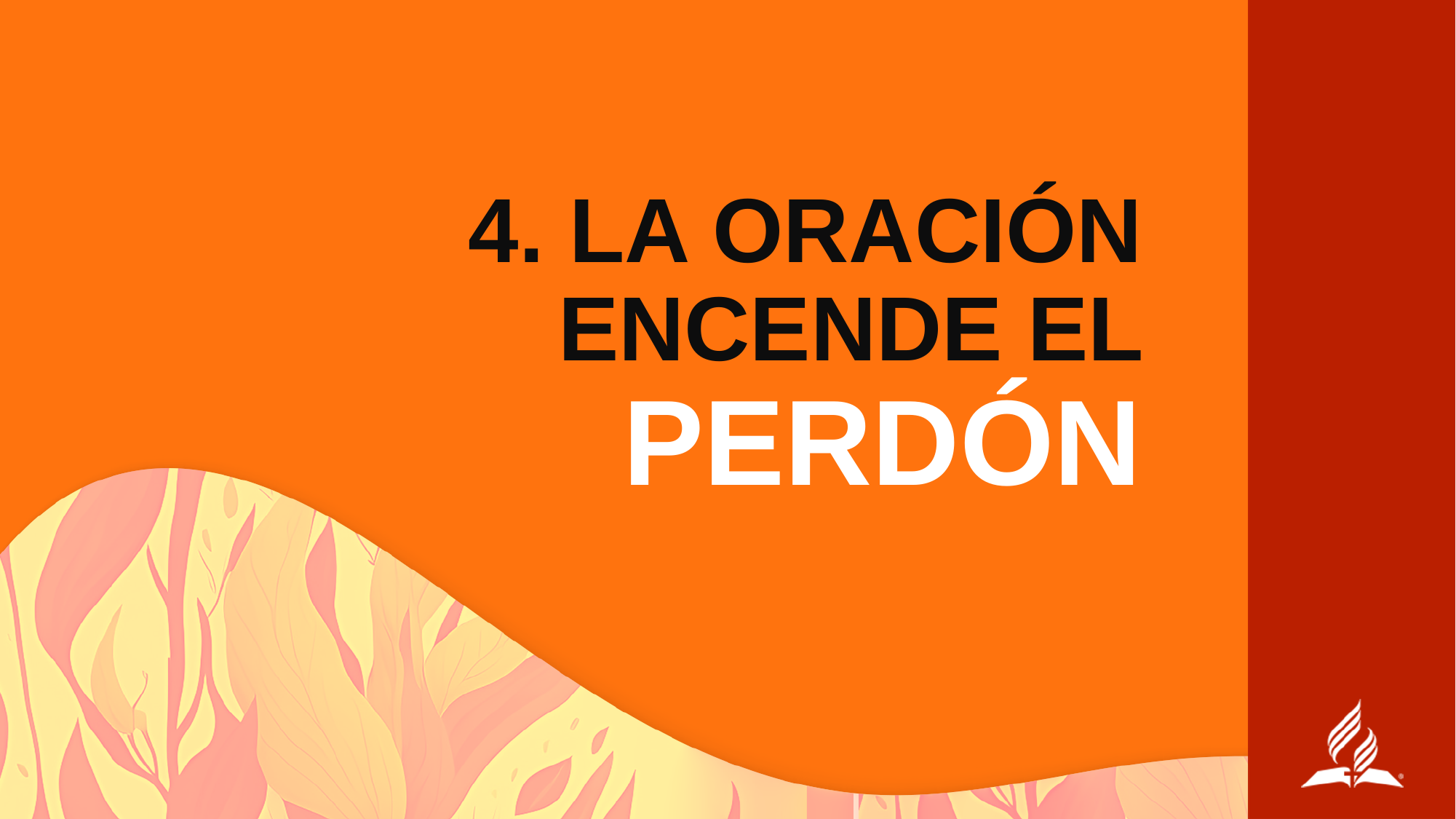

# 4. LA ORACIÓN ENCENDE EL PERDÓN